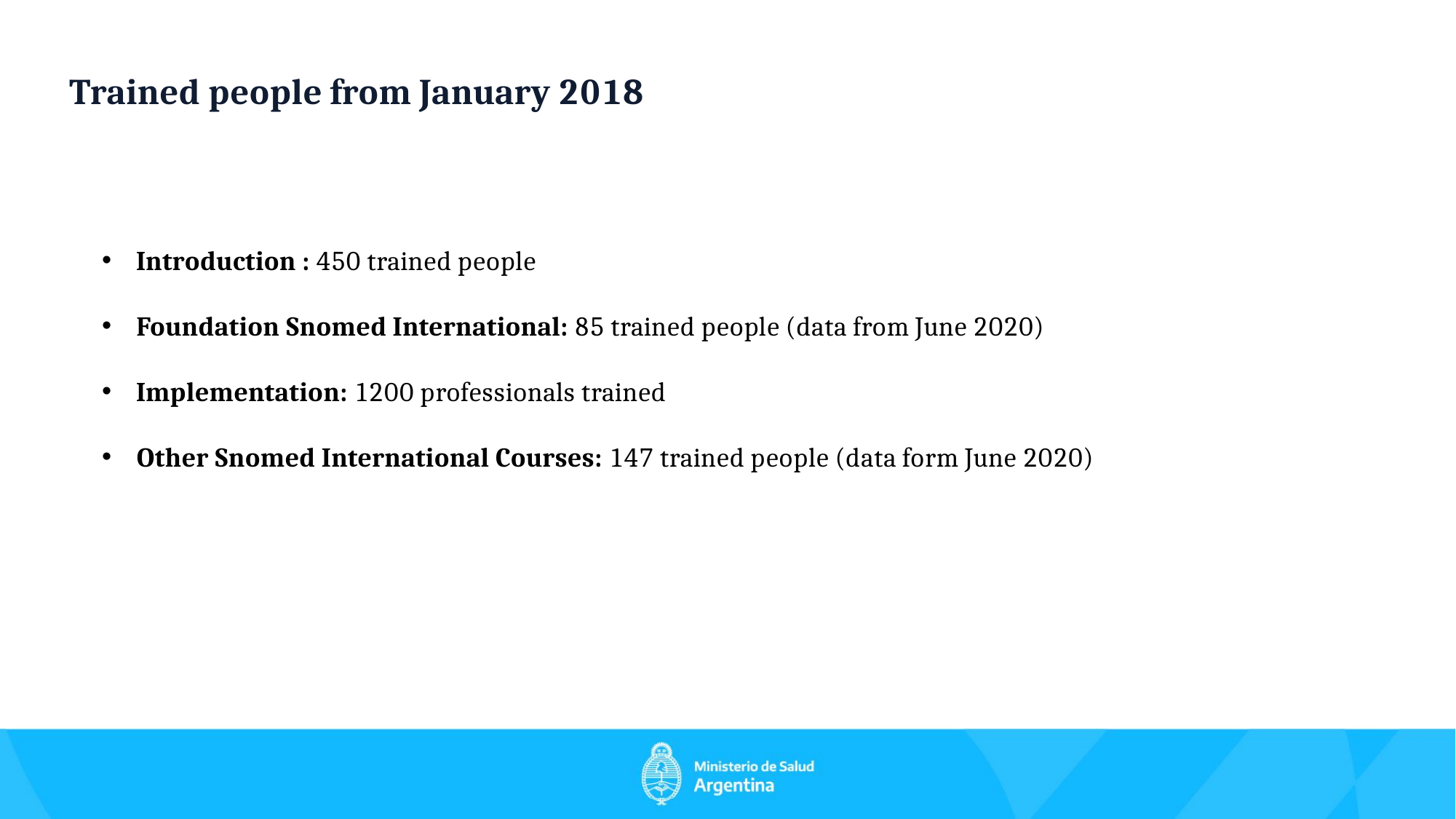

Trained people from January 2018
Introduction : 450 trained people
Foundation Snomed International: 85 trained people (data from June 2020)
Implementation: 1200 professionals trained
Other Snomed International Courses: 147 trained people (data form June 2020)